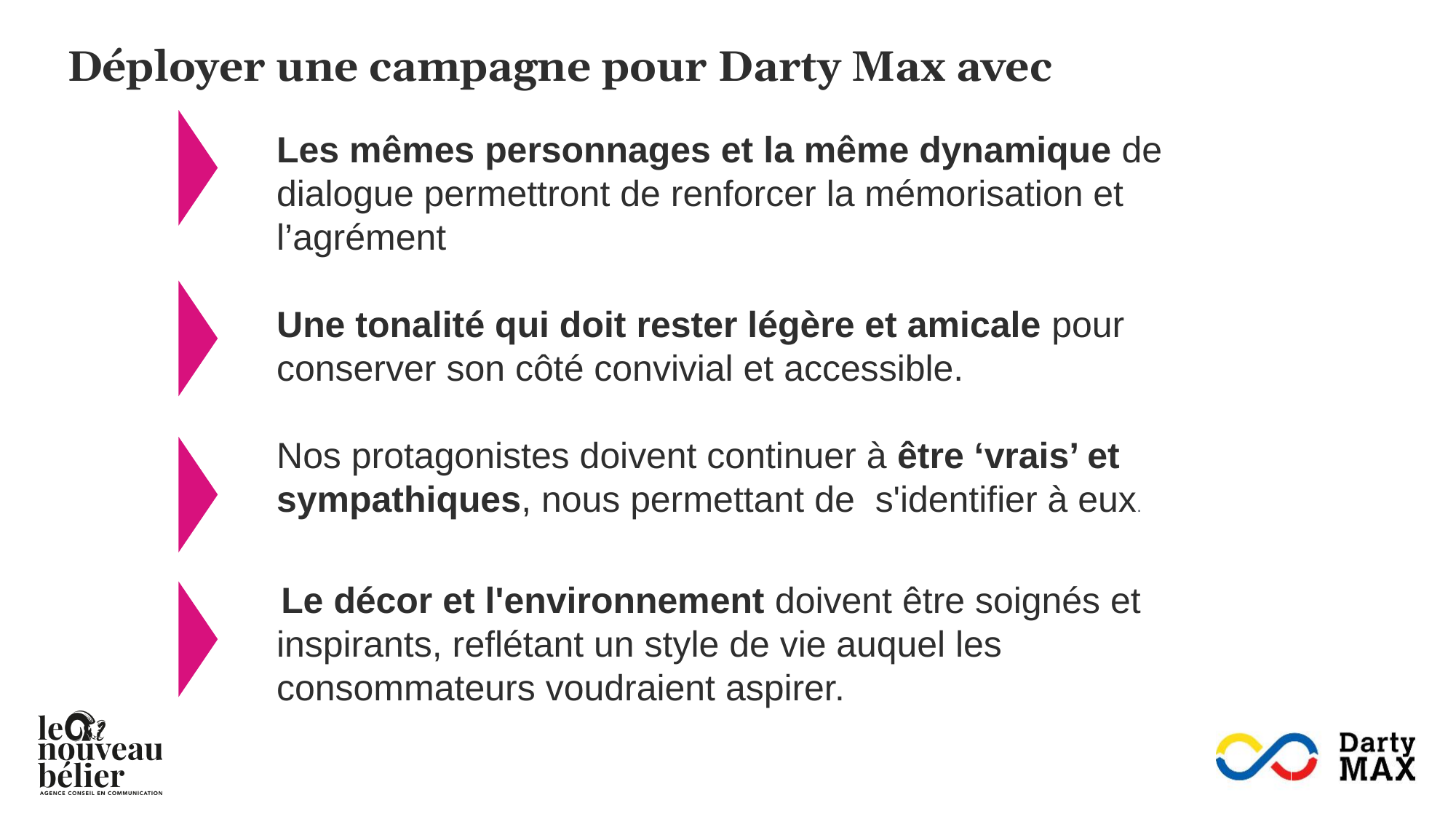

Déployer une campagne pour Darty Max avec
Les mêmes personnages et la même dynamique de dialogue permettront de renforcer la mémorisation et l’agrément

Une tonalité qui doit rester légère et amicale pour conserver son côté convivial et accessible.

Nos protagonistes doivent continuer à être ‘vrais’ et sympathiques, nous permettant de  s'identifier à eux.

 Le décor et l'environnement doivent être soignés et inspirants, reflétant un style de vie auquel les consommateurs voudraient aspirer.